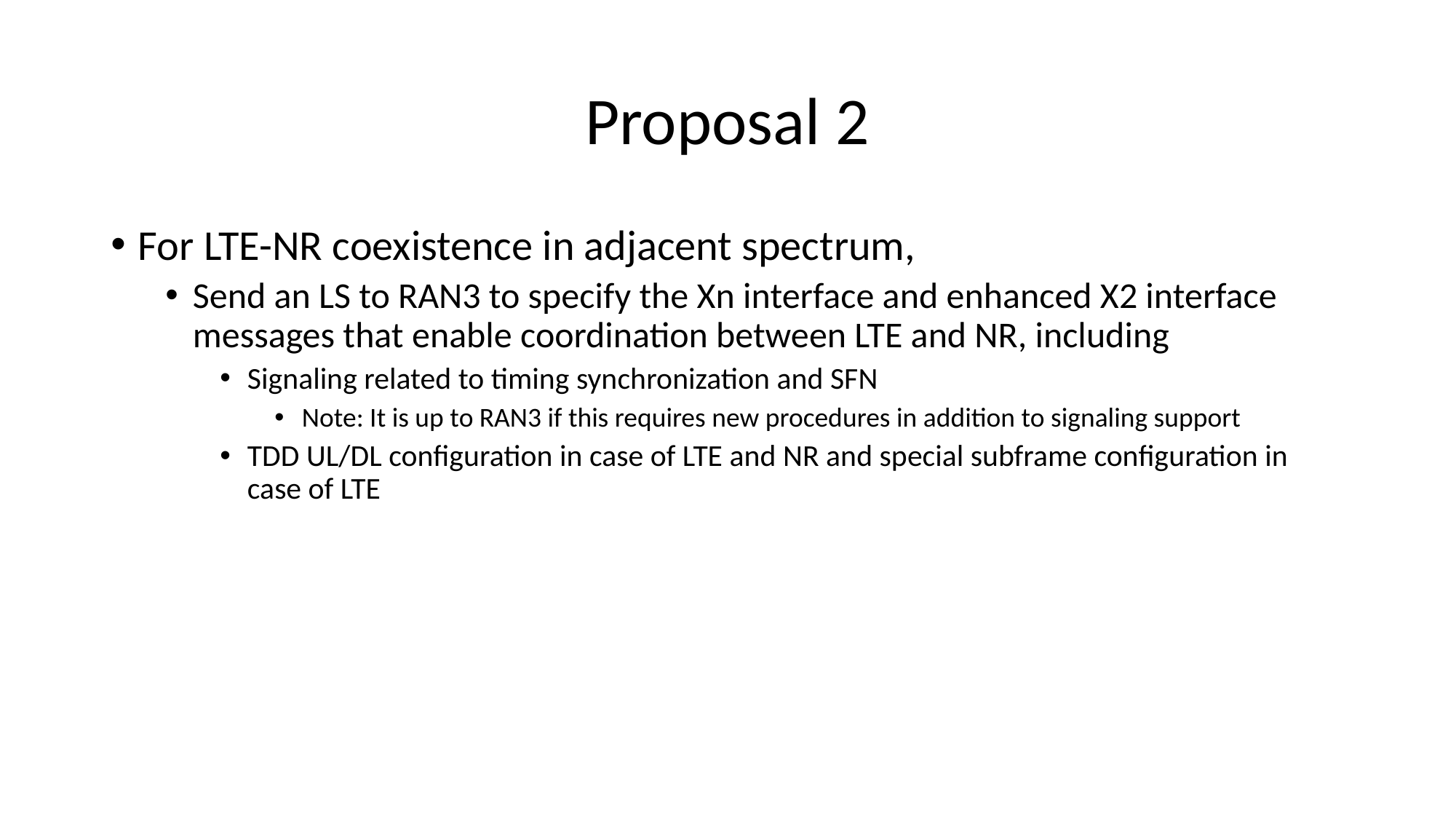

# Proposal 2
For LTE-NR coexistence in adjacent spectrum,
Send an LS to RAN3 to specify the Xn interface and enhanced X2 interface messages that enable coordination between LTE and NR, including
Signaling related to timing synchronization and SFN
Note: It is up to RAN3 if this requires new procedures in addition to signaling support
TDD UL/DL configuration in case of LTE and NR and special subframe configuration in case of LTE